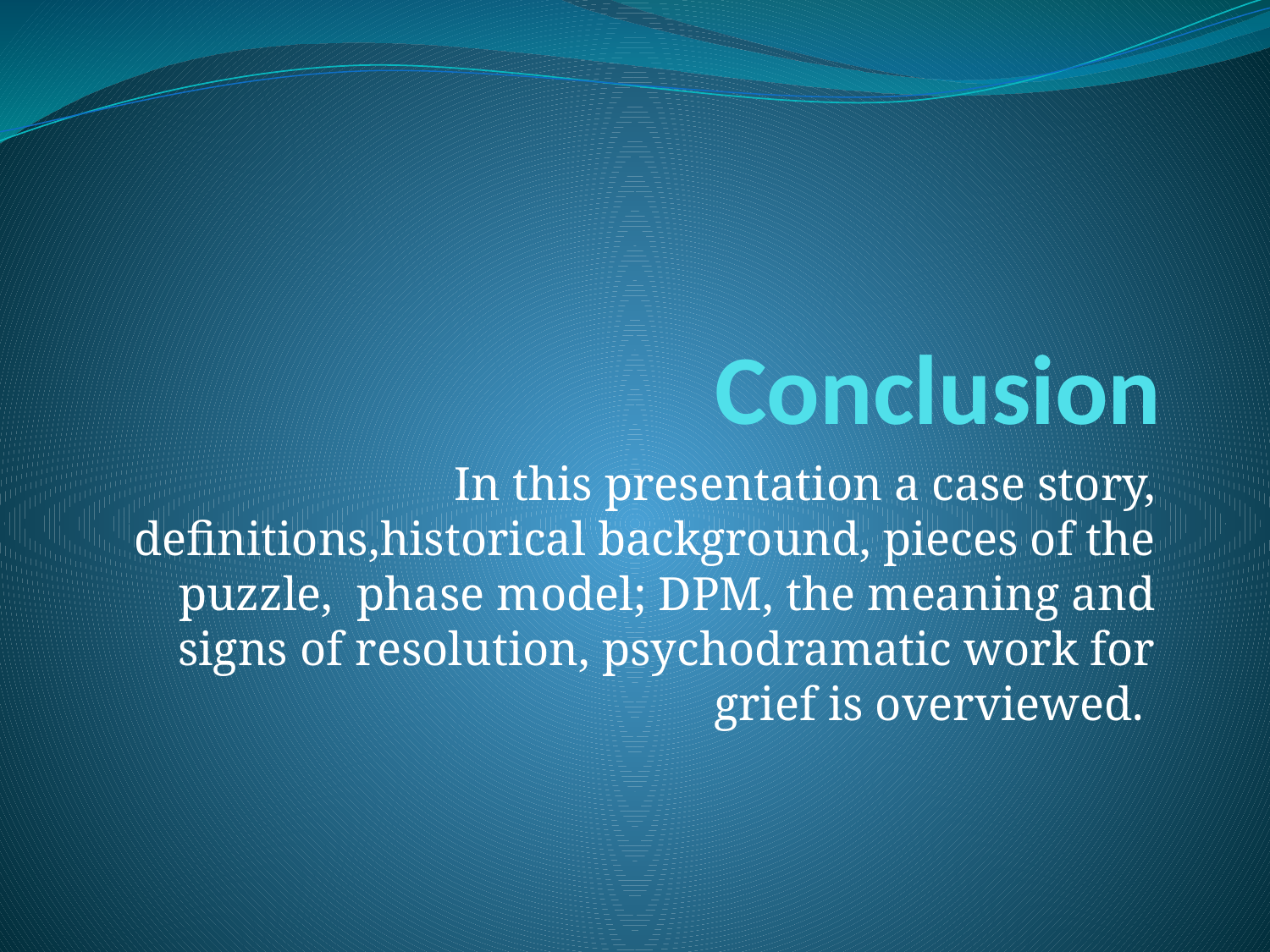

# Conclusion
In this presentation a case story, definitions,historical background, pieces of the puzzle,  phase model; DPM, the meaning and signs of resolution, psychodramatic work for grief is overviewed.